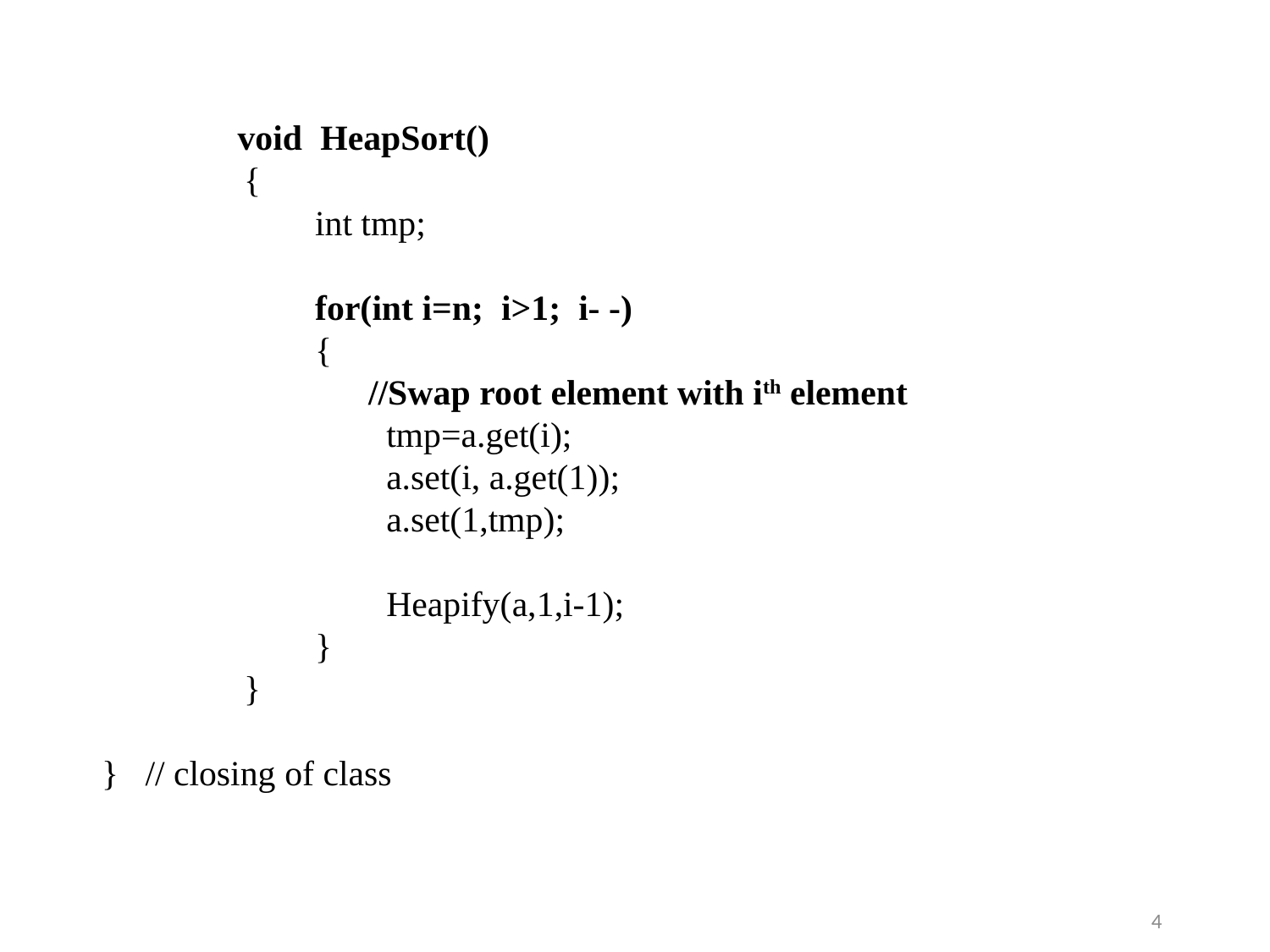

void  HeapSort()
                {
                        int tmp;

                        for(int i=n;  i>1;  i- -)
                        {
                              //Swap root element with ith element
                                tmp=a.get(i);
                                a.set(i, a.get(1));
                                a.set(1,tmp);

                                Heapify(a,1,i-1);
                        }
                }

}   // closing of class

4